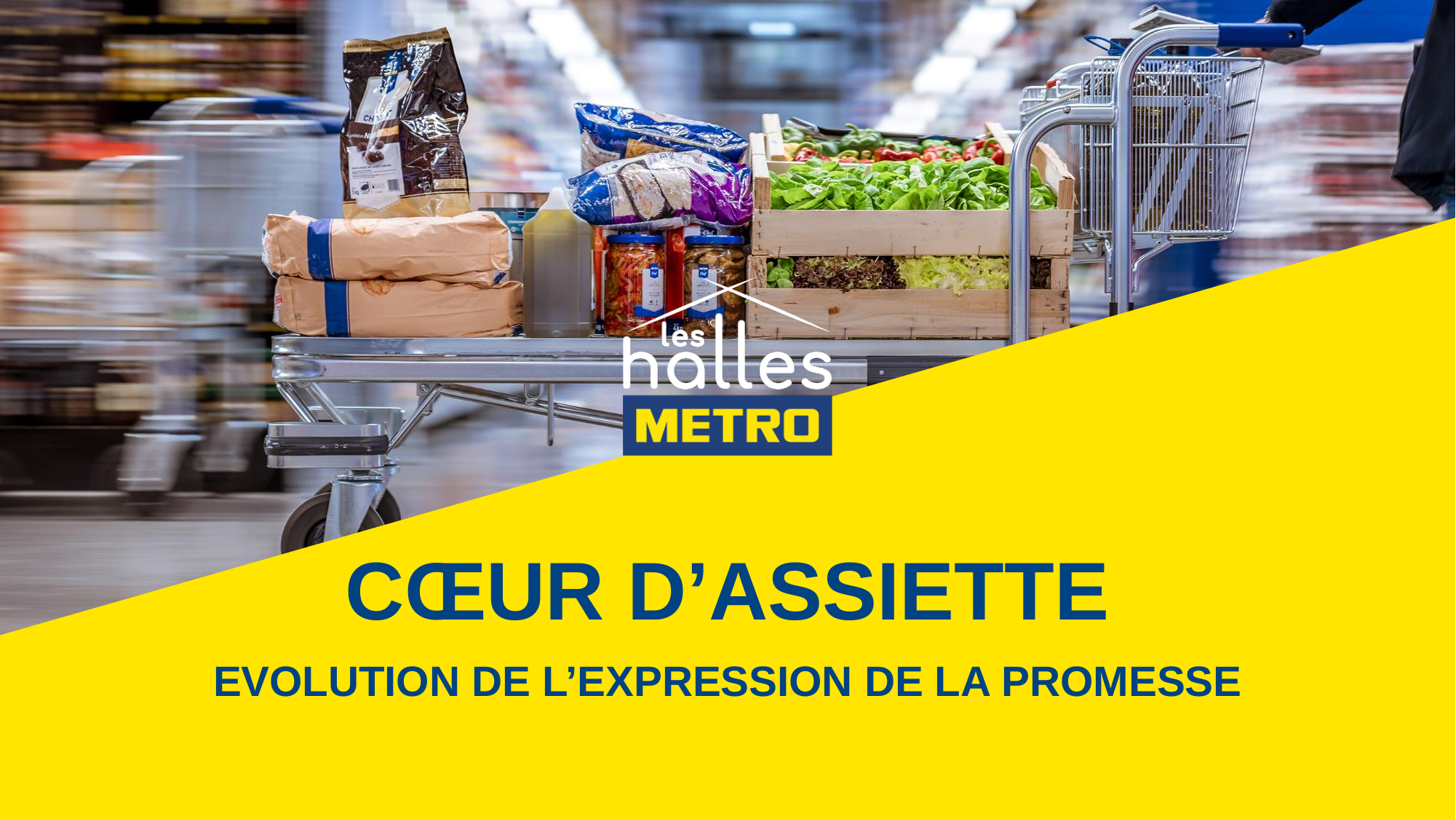

Cœur d’assiette
Evolution de L’EXPRESSION DE LA PROMESSE